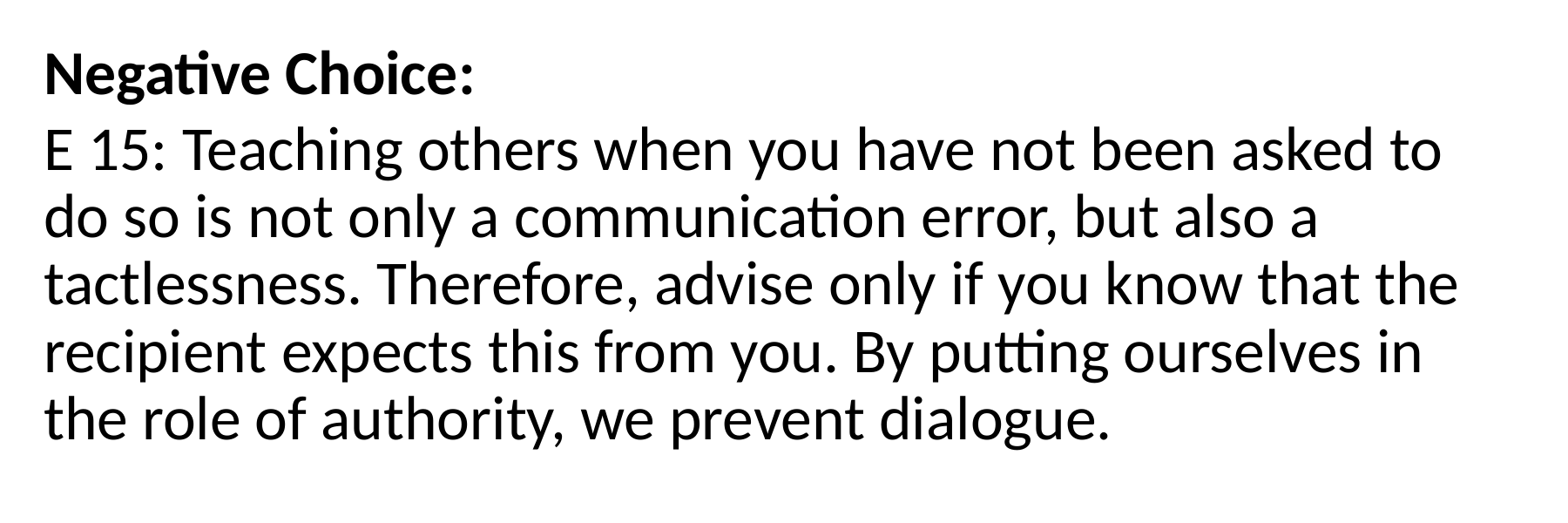

Negative Choice:
E 15: Teaching others when you have not been asked to do so is not only a communication error, but also a tactlessness. Therefore, advise only if you know that the recipient expects this from you. By putting ourselves in the role of authority, we prevent dialogue.